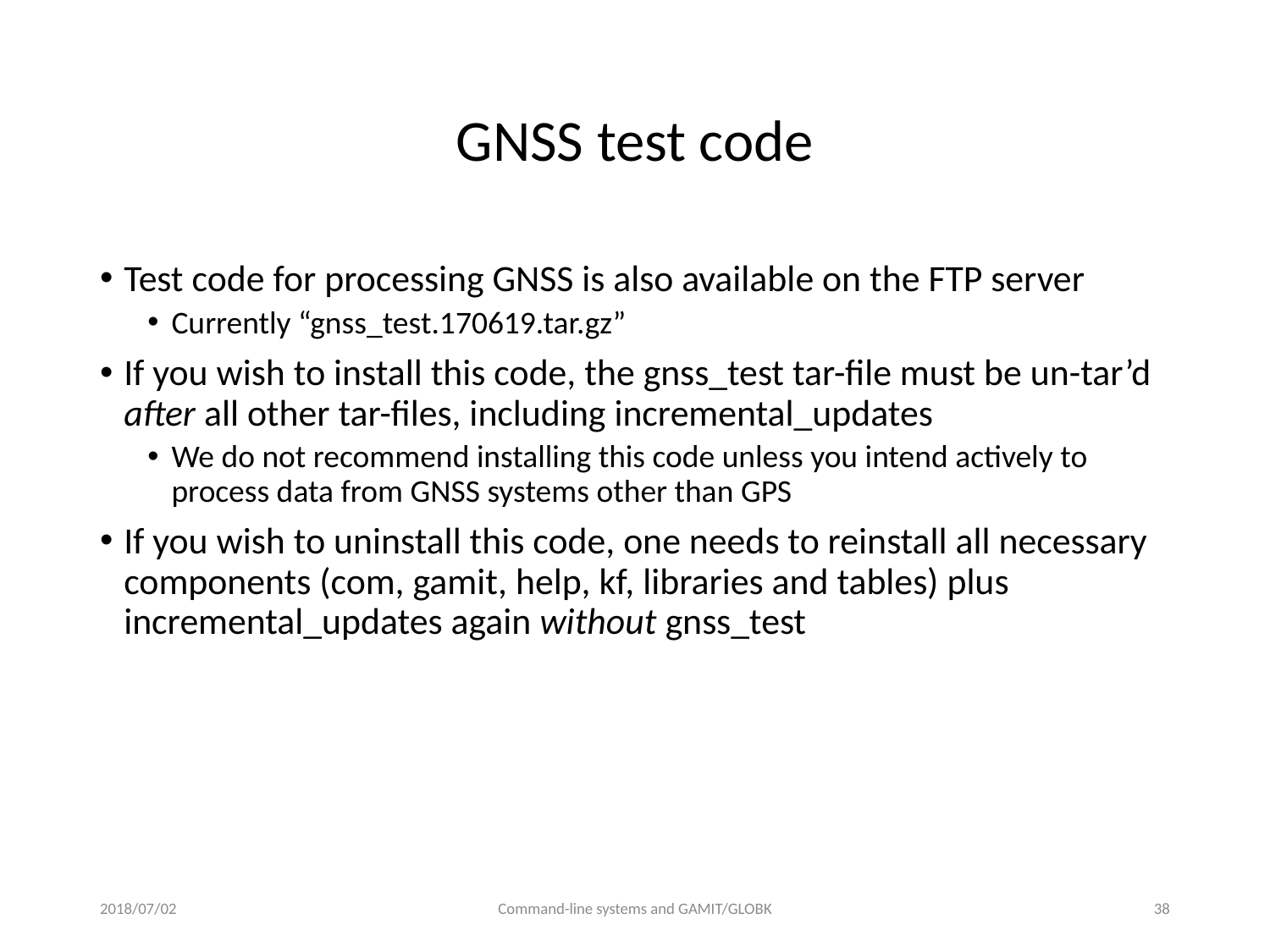

# GNSS test code
Test code for processing GNSS is also available on the FTP server
Currently “gnss_test.170619.tar.gz”
If you wish to install this code, the gnss_test tar-file must be un-tar’d after all other tar-files, including incremental_updates
We do not recommend installing this code unless you intend actively to process data from GNSS systems other than GPS
If you wish to uninstall this code, one needs to reinstall all necessary components (com, gamit, help, kf, libraries and tables) plus incremental_updates again without gnss_test
2018/07/02
Command-line systems and GAMIT/GLOBK
38